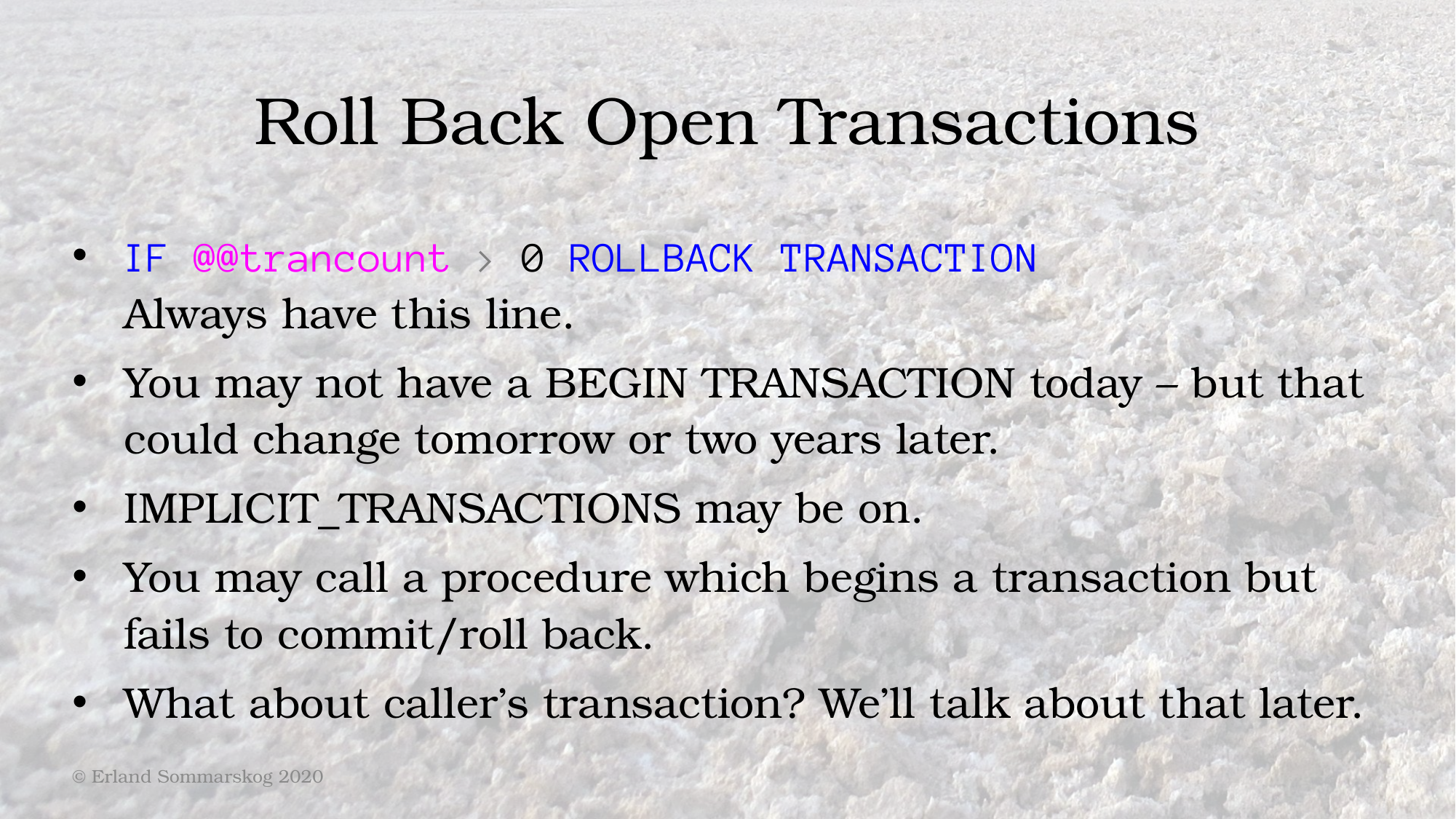

# Roll Back Open Transactions
IF @@trancount > 0 ROLLBACK TRANSACTION
Always have this line.
You may not have a BEGIN TRANSACTION today – but that could change tomorrow or two years later.
IMPLICIT_TRANSACTIONS may be on.
You may call a procedure which begins a transaction but fails to commit/roll back.
What about caller’s transaction? We’ll talk about that later.
© Erland Sommarskog 2020